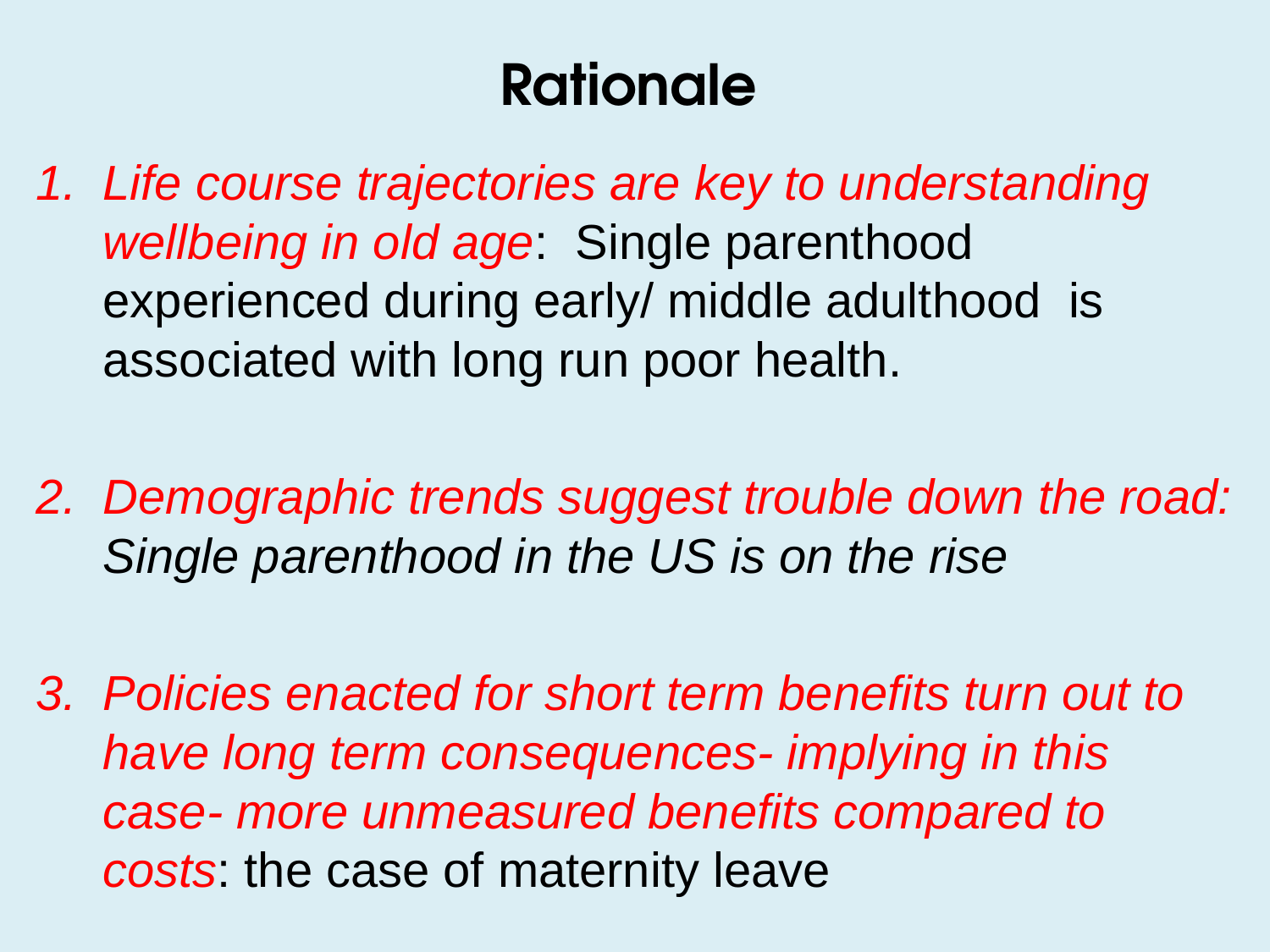

# Rationale
Life course trajectories are key to understanding wellbeing in old age:  Single parenthood experienced during early/ middle adulthood  is associated with long run poor health.

Demographic trends suggest trouble down the road: Single parenthood in the US is on the rise

Policies enacted for short term benefits turn out to have long term consequences- implying in this case- more unmeasured benefits compared to costs: the case of maternity leave